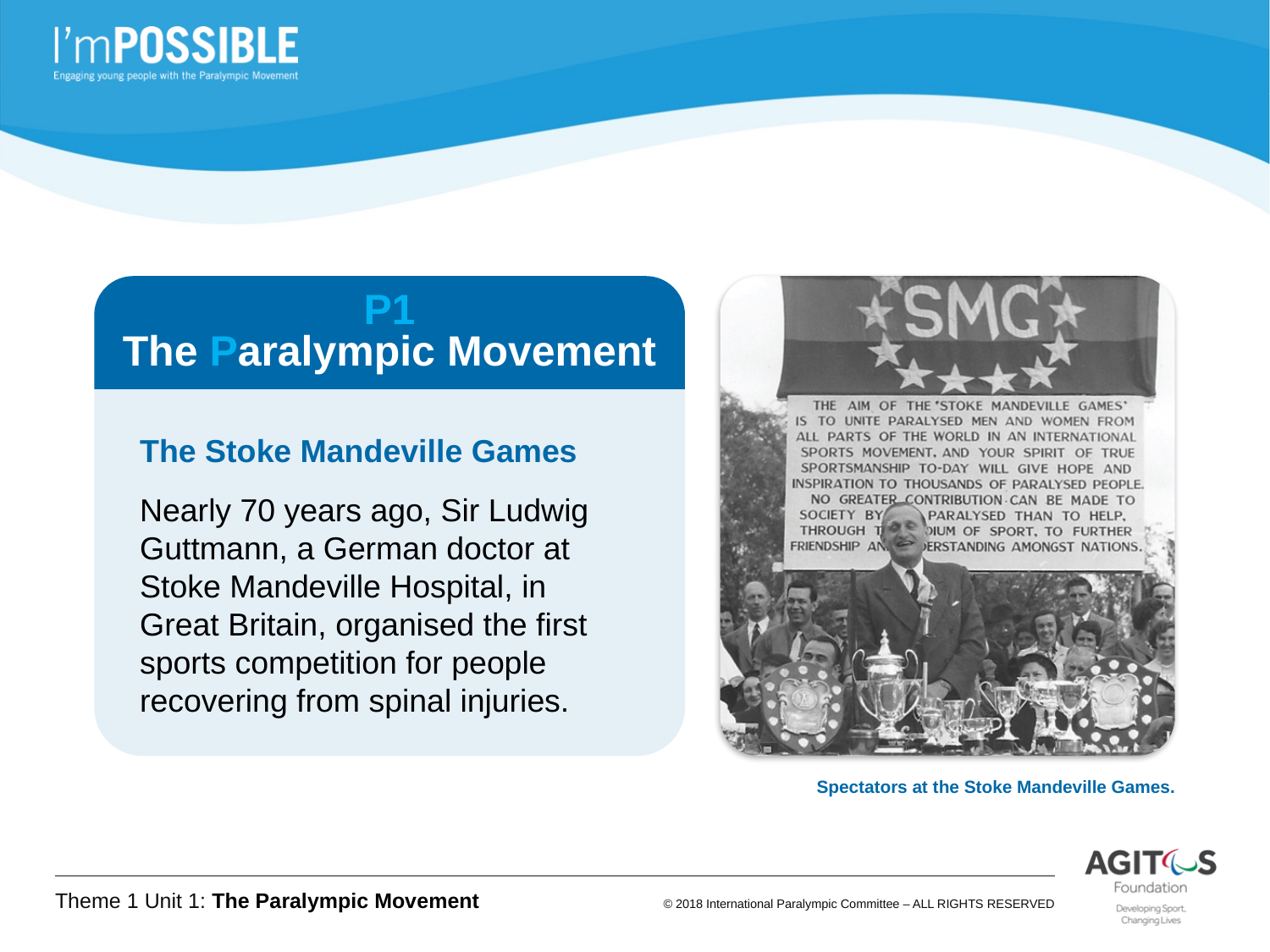

P1
The Paralympic Movement

The Stoke Mandeville Games
Nearly 70 years ago, Sir Ludwig Guttmann, a German doctor at Stoke Mandeville Hospital, in Great Britain, organised the first sports competition for people recovering from spinal injuries.
Spectators at the Stoke Mandeville Games.